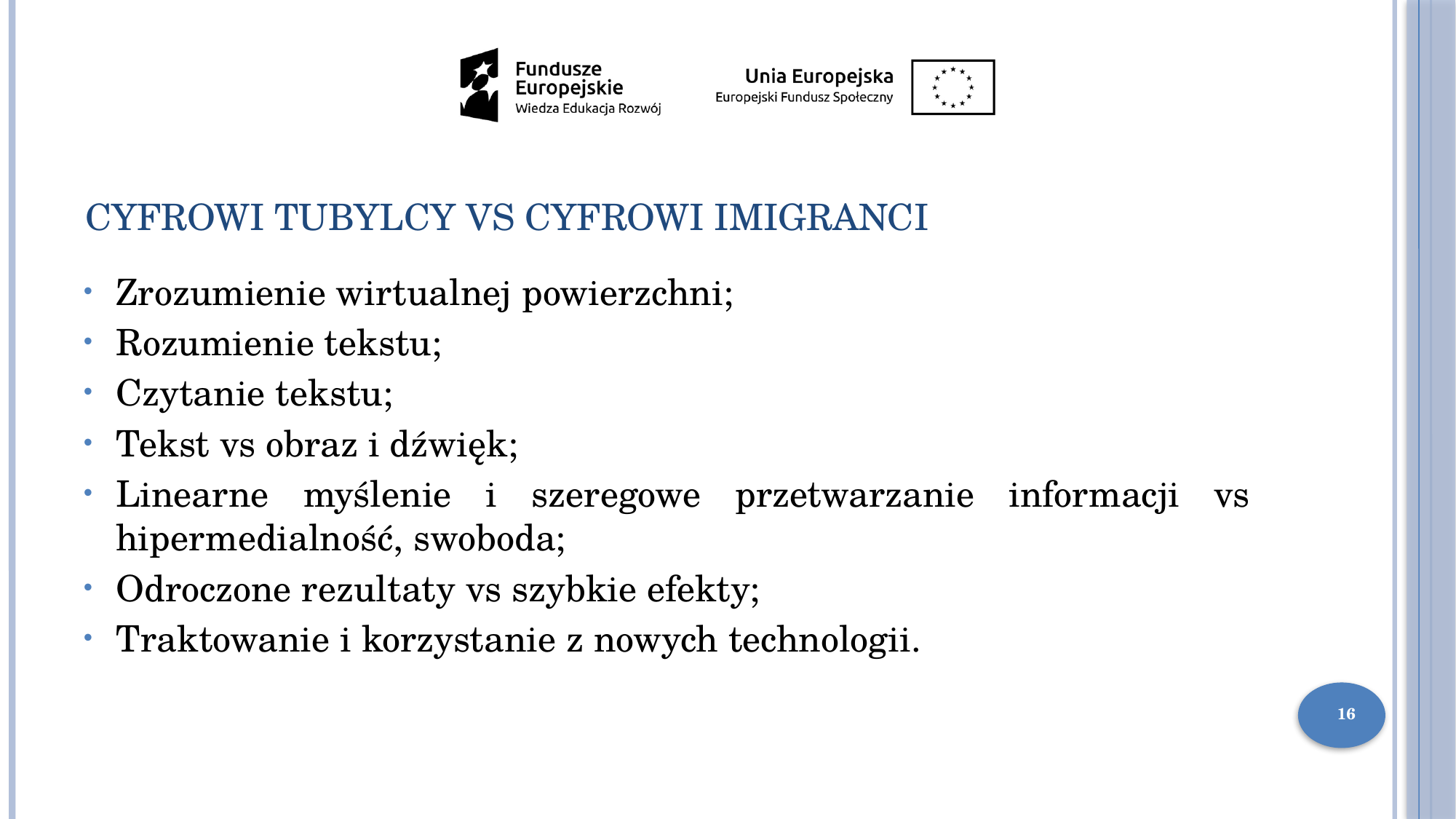

CYFROWI TUBYLCY vs CYFROWI IMIGRANCI
Zrozumienie wirtualnej powierzchni;
Rozumienie tekstu;
Czytanie tekstu;
Tekst vs obraz i dźwięk;
Linearne myślenie i szeregowe przetwarzanie informacji vs hipermedialność, swoboda;
Odroczone rezultaty vs szybkie efekty;
Traktowanie i korzystanie z nowych technologii.

16